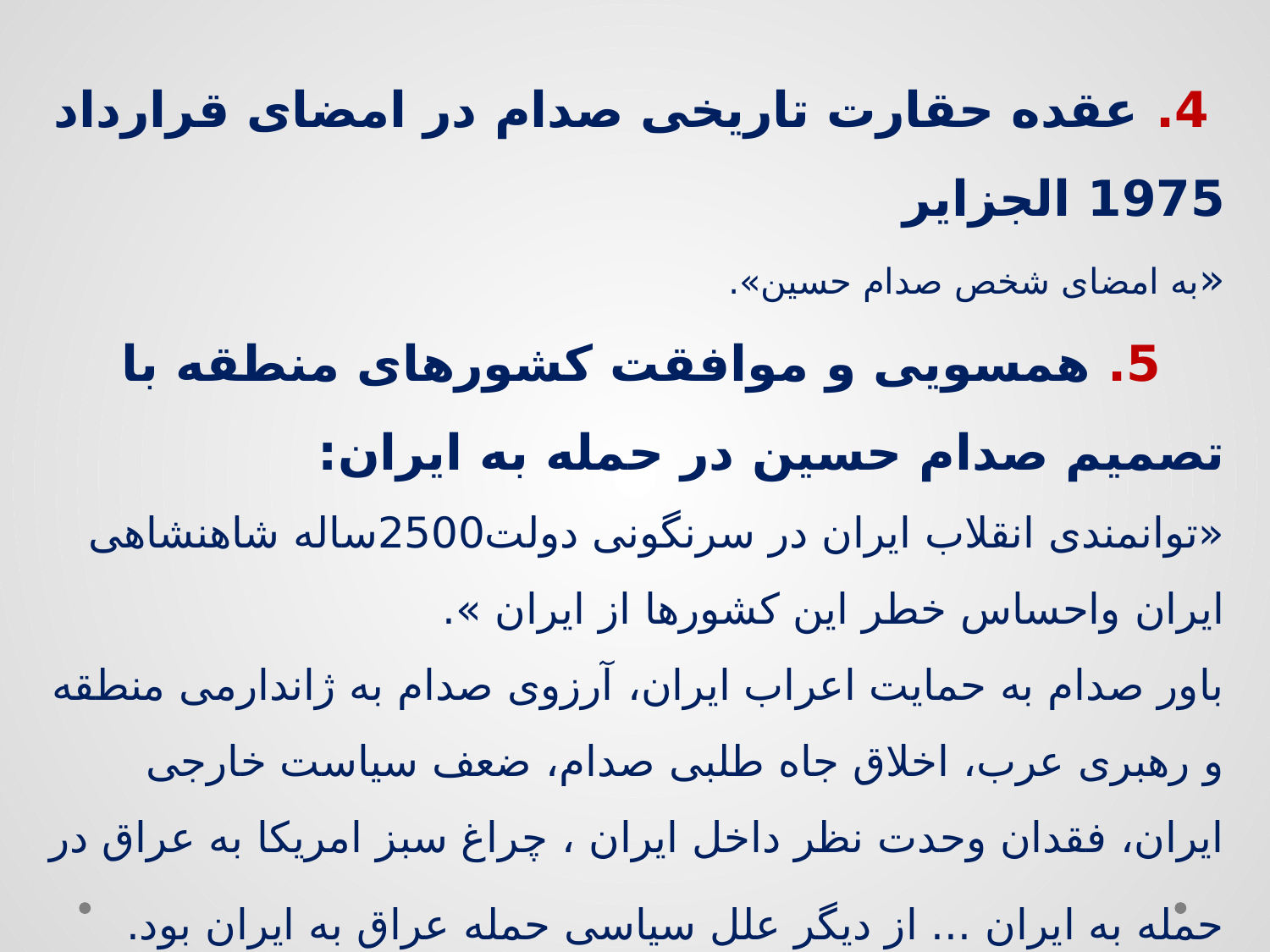

4. عقده حقارت تاریخی صدام در امضای قرارداد 1975 الجزایر
«به امضای شخص صدام حسین».
    5. همسویی و موافقت کشورهای منطقه با تصمیم صدام حسین در حمله به ایران:
«توانمندی انقلاب ایران در سرنگونی دولت2500ساله شاهنشاهی ایران واحساس خطر این کشورها از ایران ».
باور صدام به حمایت اعراب ایران، آرزوی صدام به ژاندارمی منطقه و رهبری عرب، اخلاق جاه طلبی صدام، ضعف سیاست خارجی ایران، فقدان وحدت نظر داخل ایران ، چراغ سبز امریکا به عراق در حمله به ایران ... از دیگر علل سیاسی حمله عراق به ایران بود.